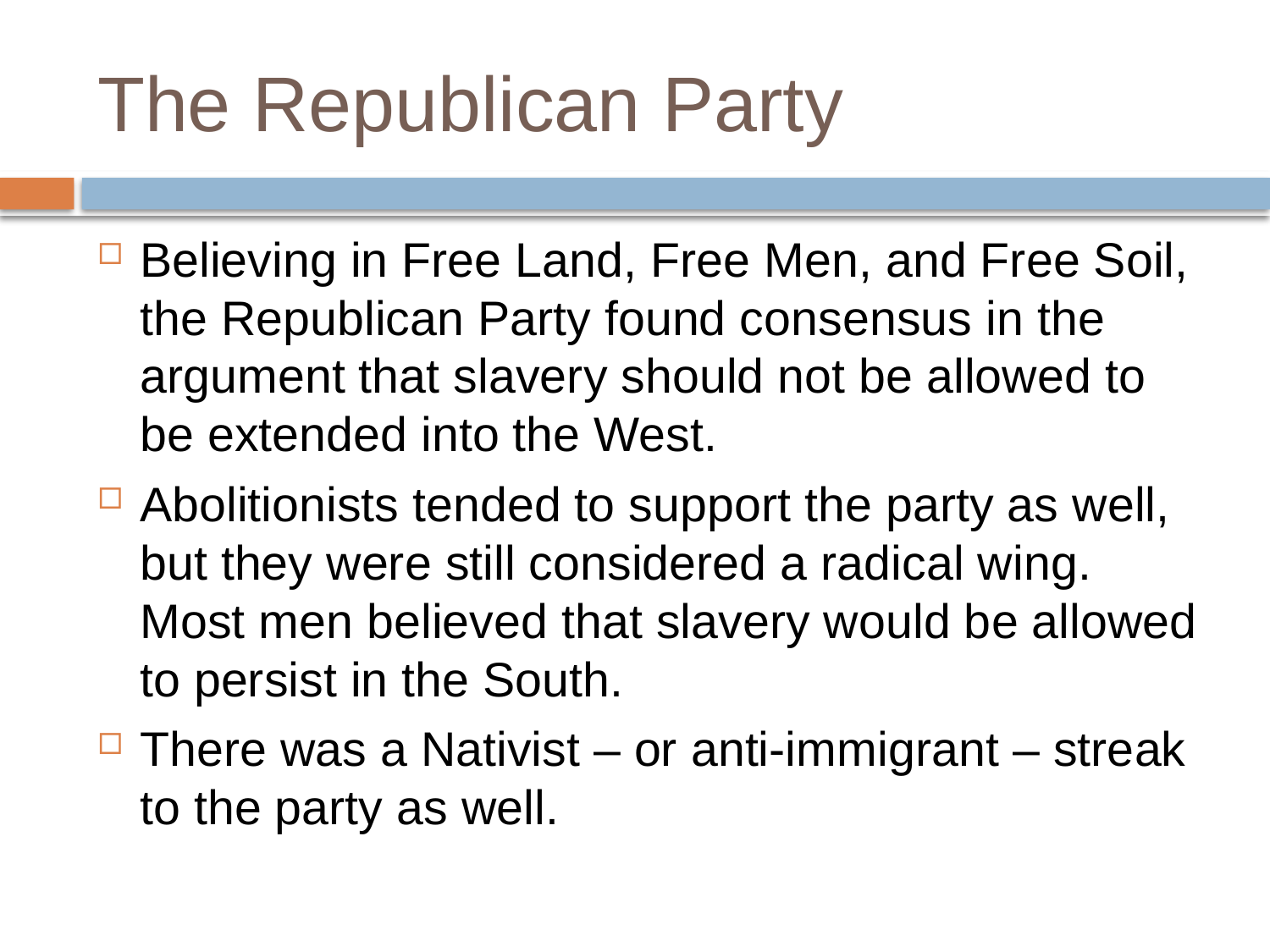

# The Republican Party
Believing in Free Land, Free Men, and Free Soil, the Republican Party found consensus in the argument that slavery should not be allowed to be extended into the West.
Abolitionists tended to support the party as well, but they were still considered a radical wing.  Most men believed that slavery would be allowed to persist in the South.
There was a Nativist – or anti-immigrant – streak to the party as well.